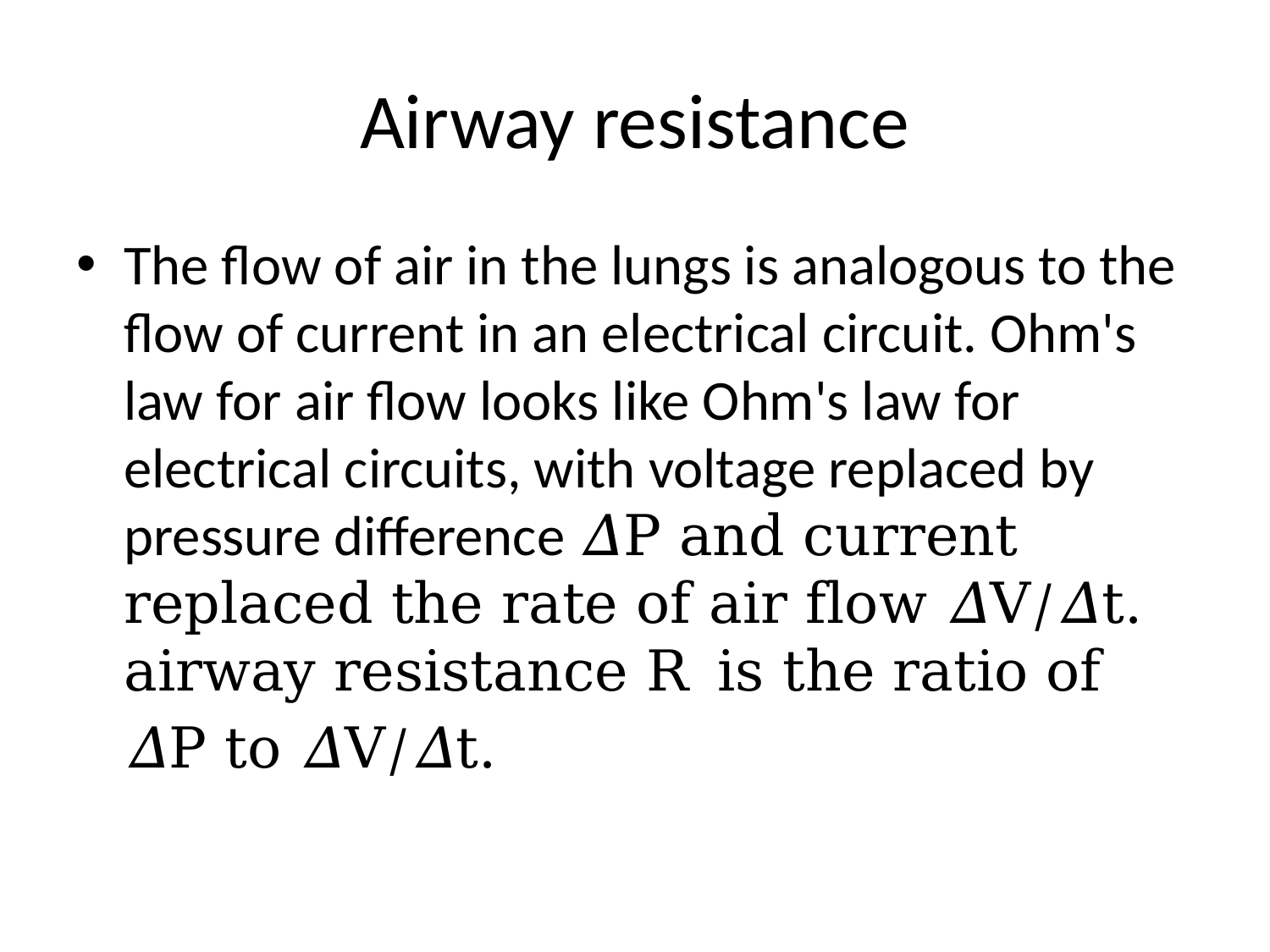

# Airway resistance
The flow of air in the lungs is analogous to the flow of current in an electrical circuit. Ohm's law for air flow looks like Ohm's law for electrical circuits, with voltage replaced by pressure difference 𝛥P and current replaced the rate of air flow 𝛥V/𝛥t. airway resistance R  is the ratio of 𝛥P to 𝛥V/𝛥t.